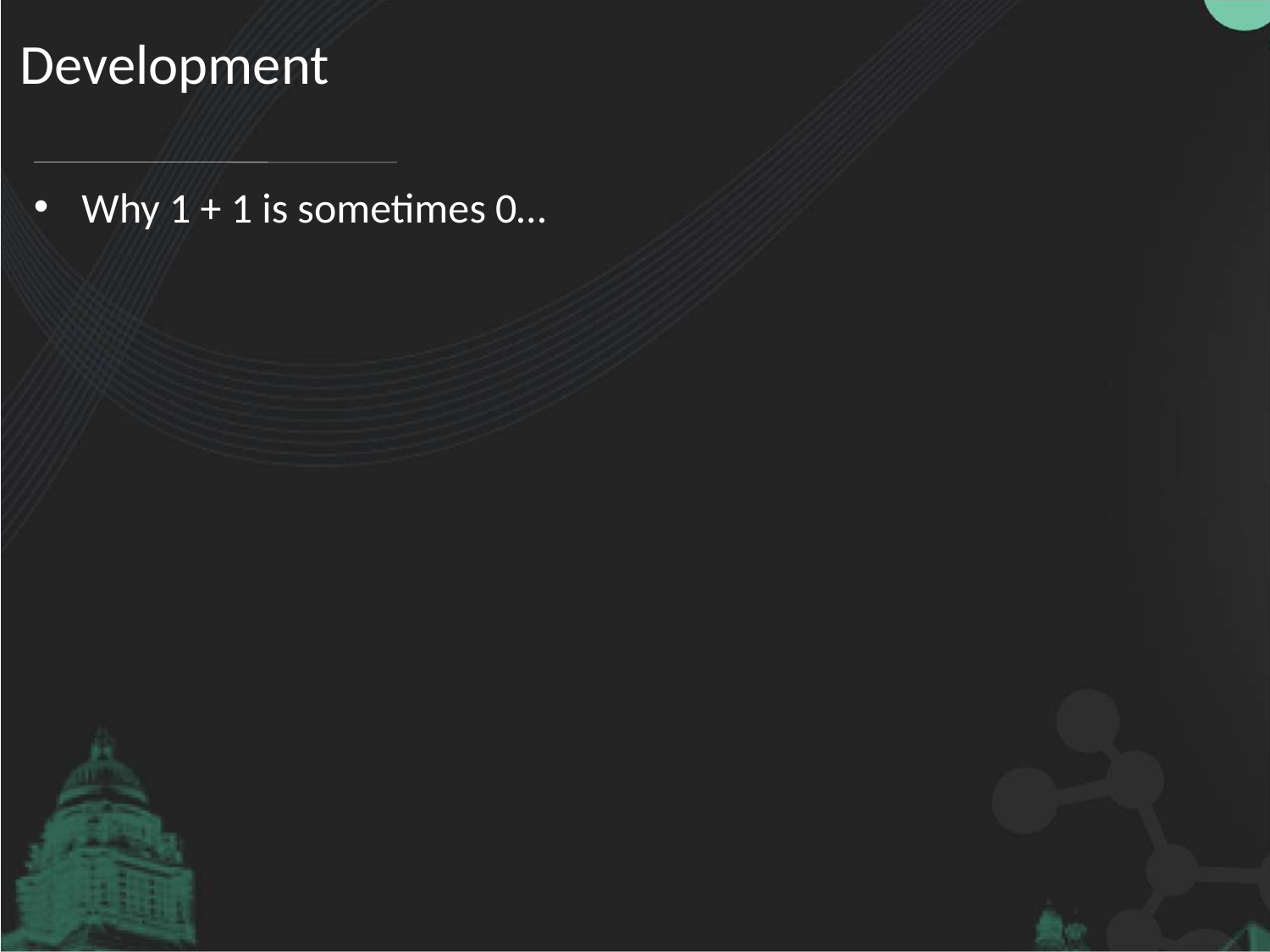

# Development
Why 1 + 1 is sometimes 0…